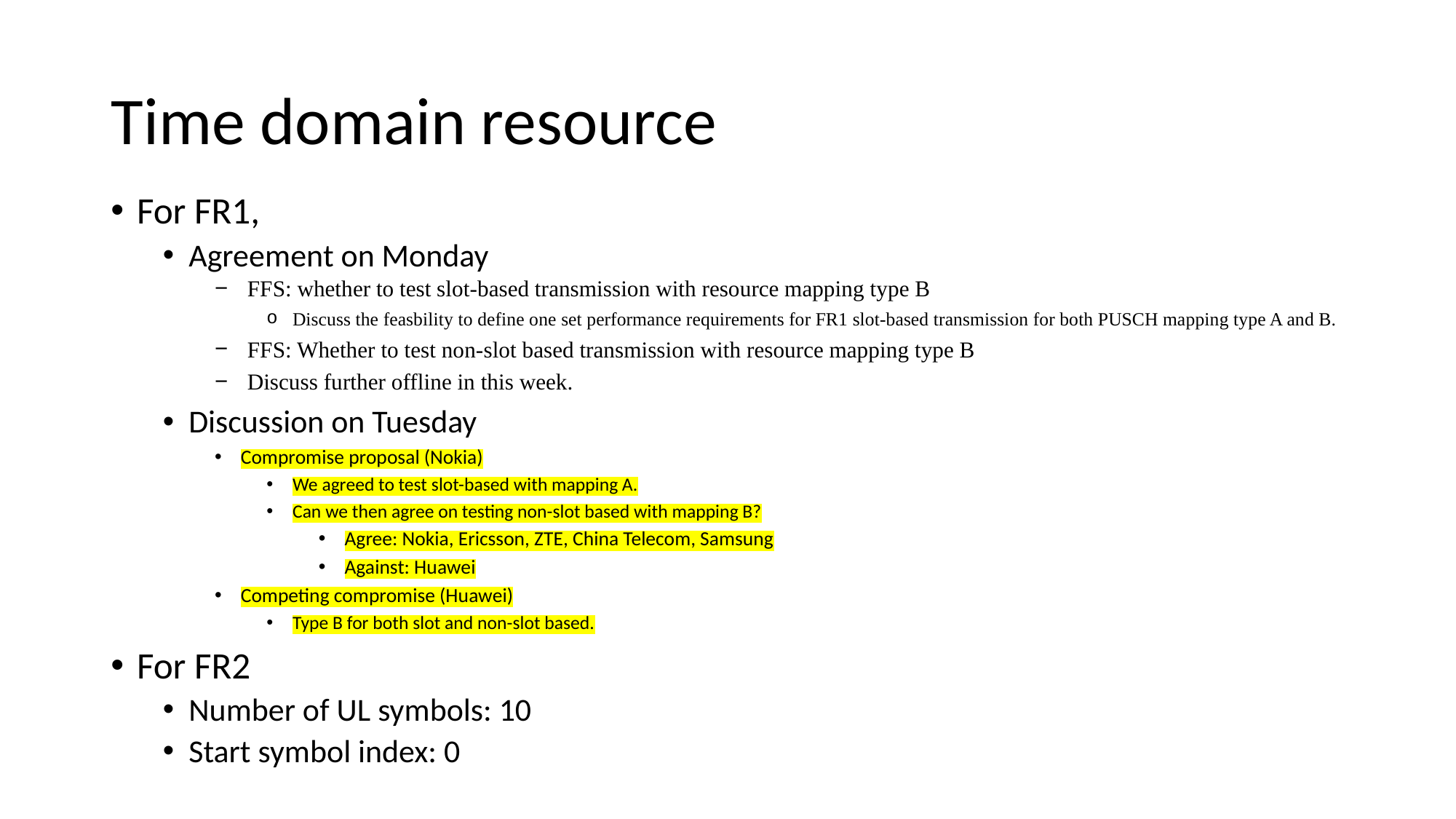

# Time domain resource
For FR1,
Agreement on Monday
FFS: whether to test slot-based transmission with resource mapping type B
Discuss the feasbility to define one set performance requirements for FR1 slot-based transmission for both PUSCH mapping type A and B.
FFS: Whether to test non-slot based transmission with resource mapping type B
Discuss further offline in this week.
Discussion on Tuesday
Compromise proposal (Nokia)
We agreed to test slot-based with mapping A.
Can we then agree on testing non-slot based with mapping B?
Agree: Nokia, Ericsson, ZTE, China Telecom, Samsung
Against: Huawei
Competing compromise (Huawei)
Type B for both slot and non-slot based.
For FR2
Number of UL symbols: 10
Start symbol index: 0